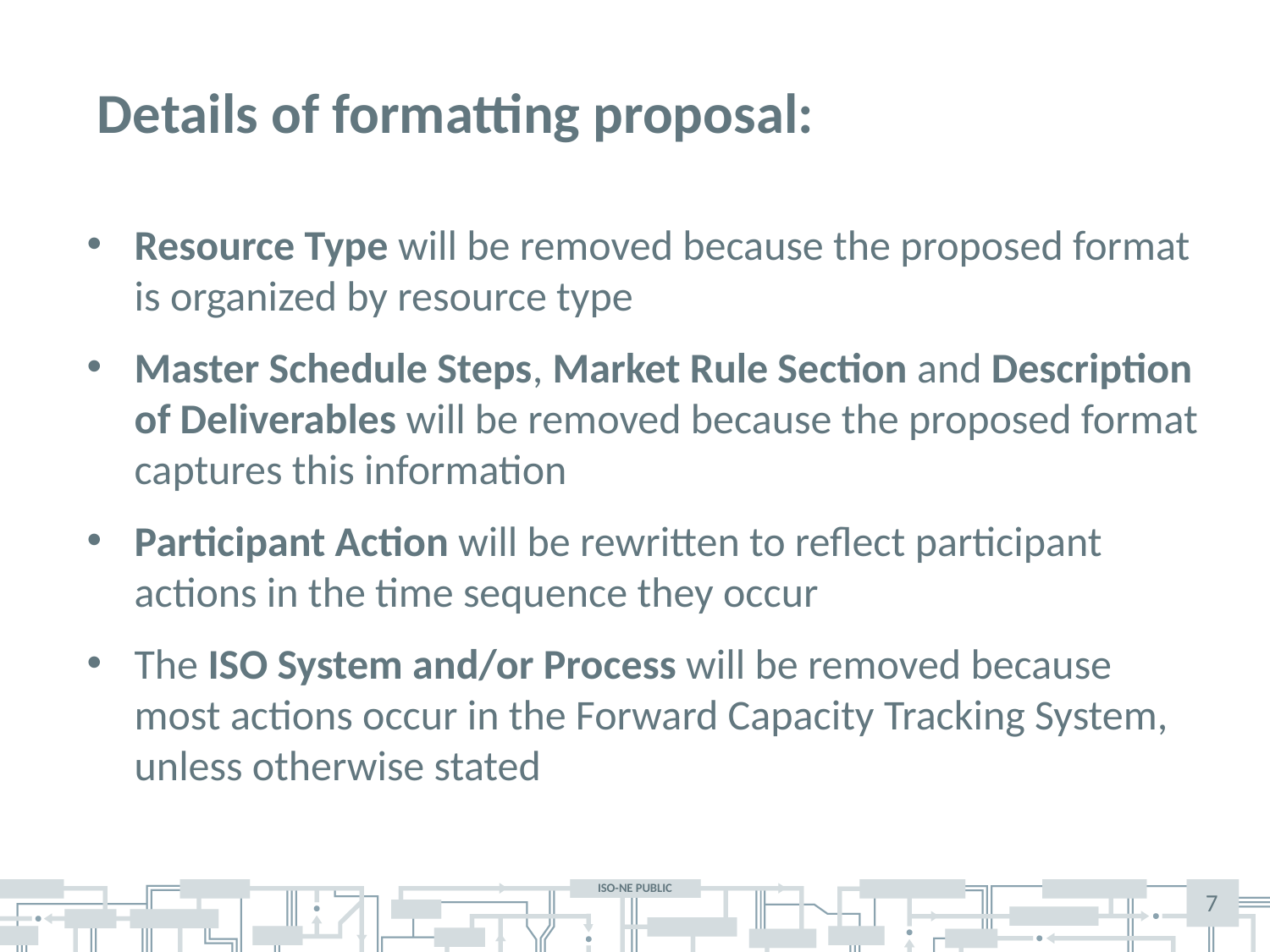

Details of formatting proposal:
Resource Type will be removed because the proposed format is organized by resource type
Master Schedule Steps, Market Rule Section and Description of Deliverables will be removed because the proposed format captures this information
Participant Action will be rewritten to reflect participant actions in the time sequence they occur
The ISO System and/or Process will be removed because most actions occur in the Forward Capacity Tracking System, unless otherwise stated
7